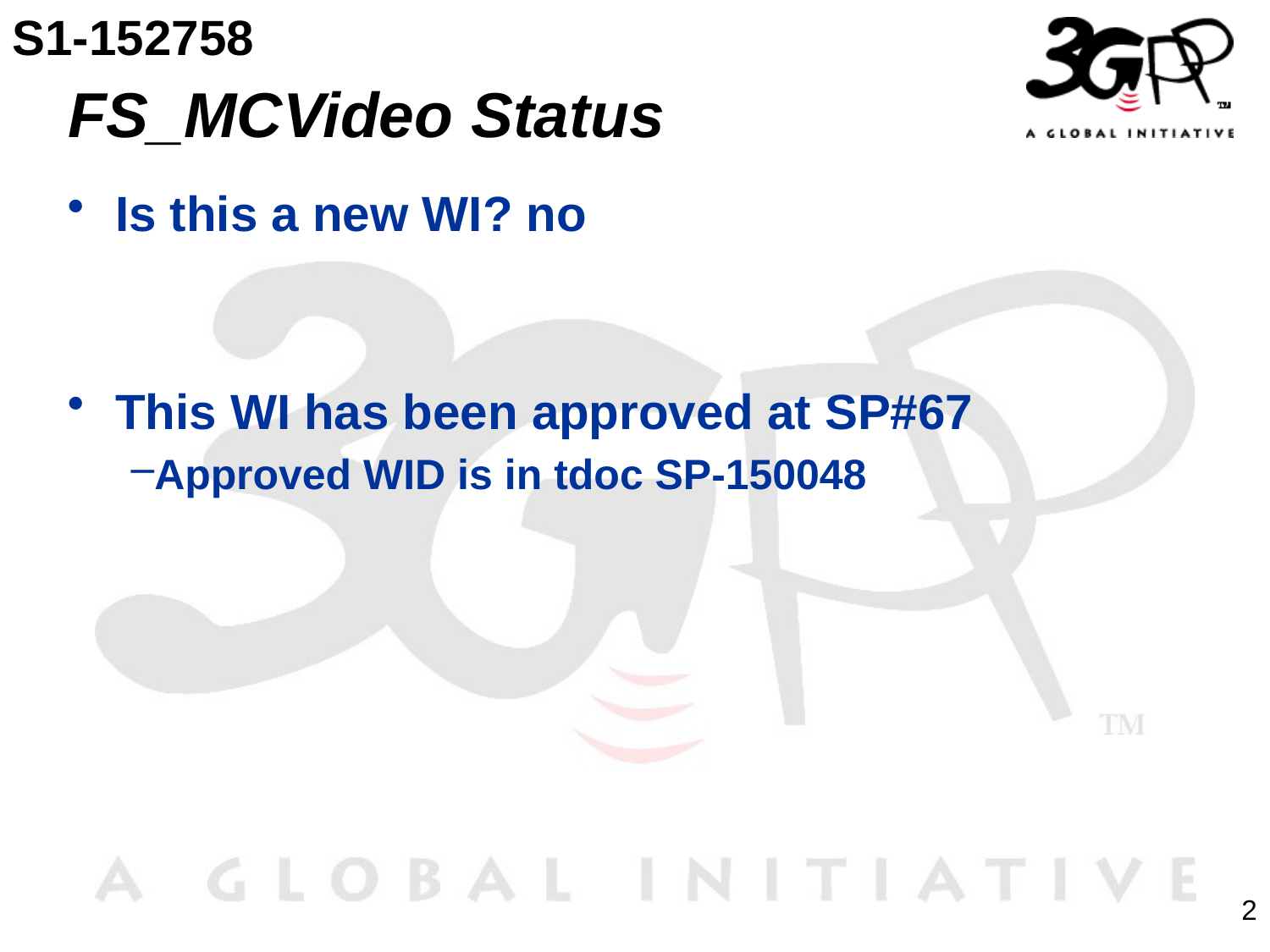

S1-152758
# FS_MCVideo Status
Is this a new WI? no

This WI has been approved at SP#67
Approved WID is in tdoc SP-150048

2